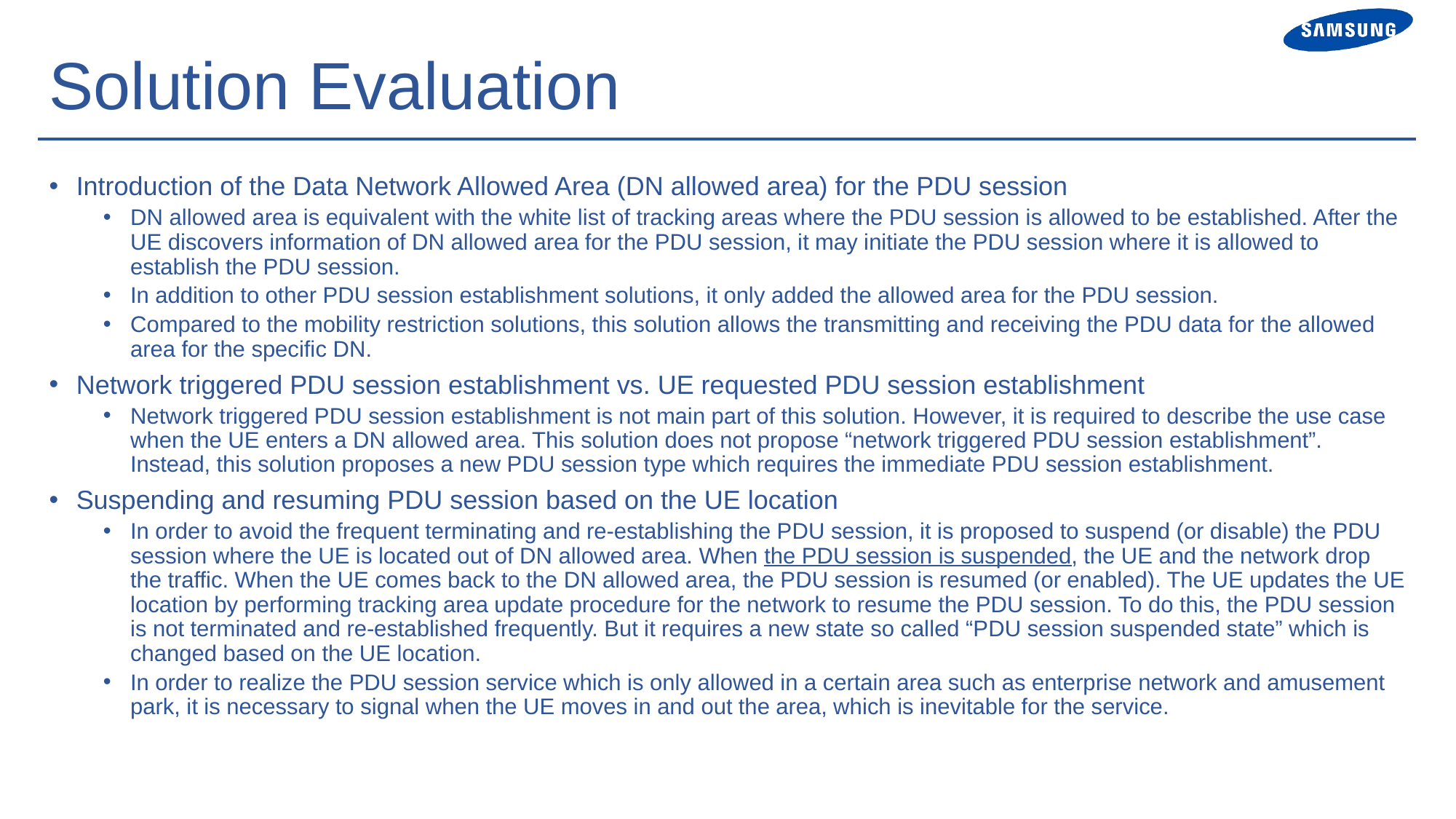

# Solution Evaluation
Introduction of the Data Network Allowed Area (DN allowed area) for the PDU session
DN allowed area is equivalent with the white list of tracking areas where the PDU session is allowed to be established. After the UE discovers information of DN allowed area for the PDU session, it may initiate the PDU session where it is allowed to establish the PDU session.
In addition to other PDU session establishment solutions, it only added the allowed area for the PDU session.
Compared to the mobility restriction solutions, this solution allows the transmitting and receiving the PDU data for the allowed area for the specific DN.
Network triggered PDU session establishment vs. UE requested PDU session establishment
Network triggered PDU session establishment is not main part of this solution. However, it is required to describe the use case when the UE enters a DN allowed area. This solution does not propose “network triggered PDU session establishment”. Instead, this solution proposes a new PDU session type which requires the immediate PDU session establishment.
Suspending and resuming PDU session based on the UE location
In order to avoid the frequent terminating and re-establishing the PDU session, it is proposed to suspend (or disable) the PDU session where the UE is located out of DN allowed area. When the PDU session is suspended, the UE and the network drop the traffic. When the UE comes back to the DN allowed area, the PDU session is resumed (or enabled). The UE updates the UE location by performing tracking area update procedure for the network to resume the PDU session. To do this, the PDU session is not terminated and re-established frequently. But it requires a new state so called “PDU session suspended state” which is changed based on the UE location.
In order to realize the PDU session service which is only allowed in a certain area such as enterprise network and amusement park, it is necessary to signal when the UE moves in and out the area, which is inevitable for the service.